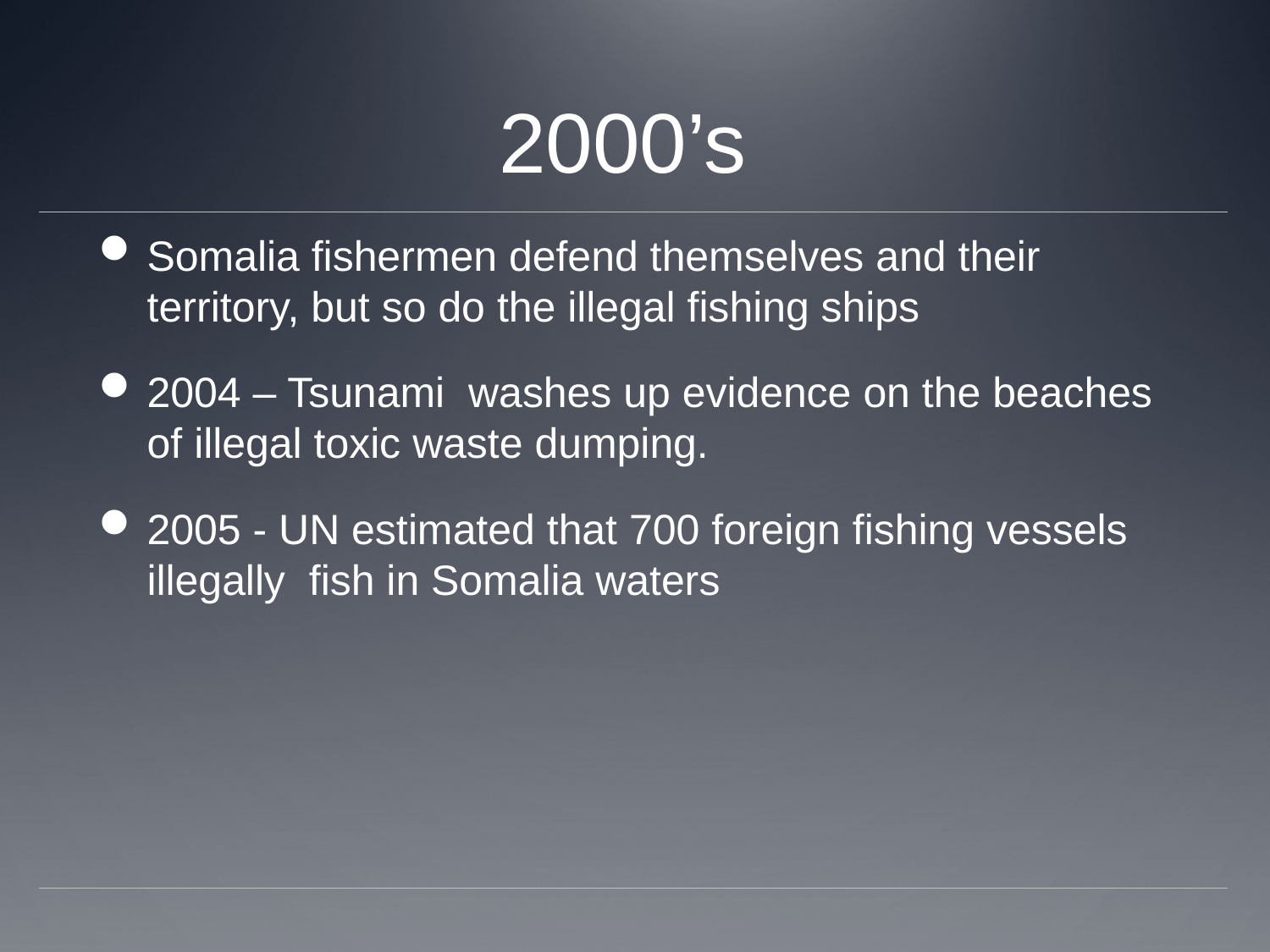

# 2000’s
Somalia fishermen defend themselves and their territory, but so do the illegal fishing ships
2004 – Tsunami  washes up evidence on the beaches of illegal toxic waste dumping.
2005 - UN estimated that 700 foreign fishing vessels illegally  fish in Somalia waters